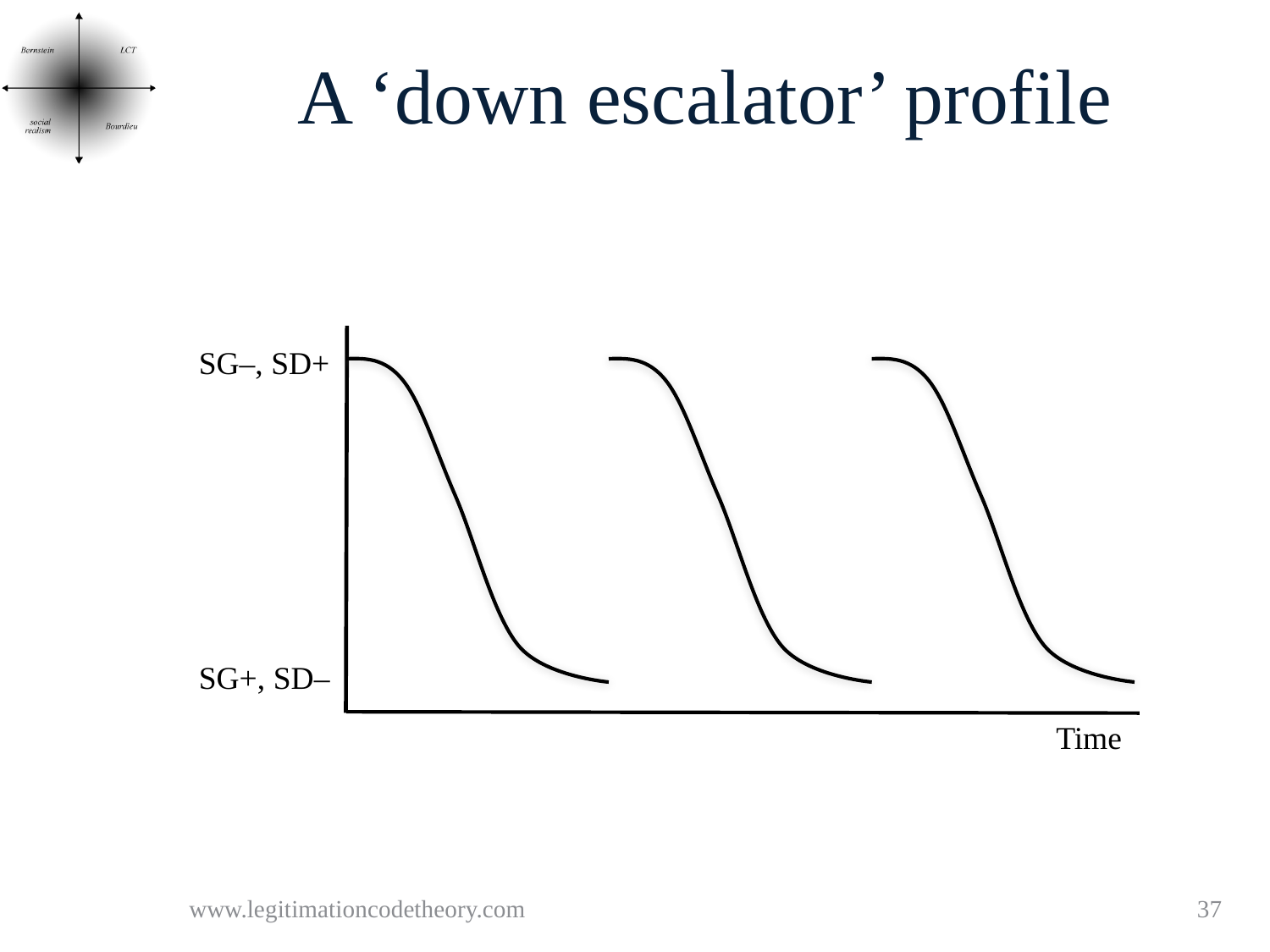

# A ‘down escalator’ profile

SG–, SD+

SG+, SD–
Time
www.legitimationcodetheory.com
37